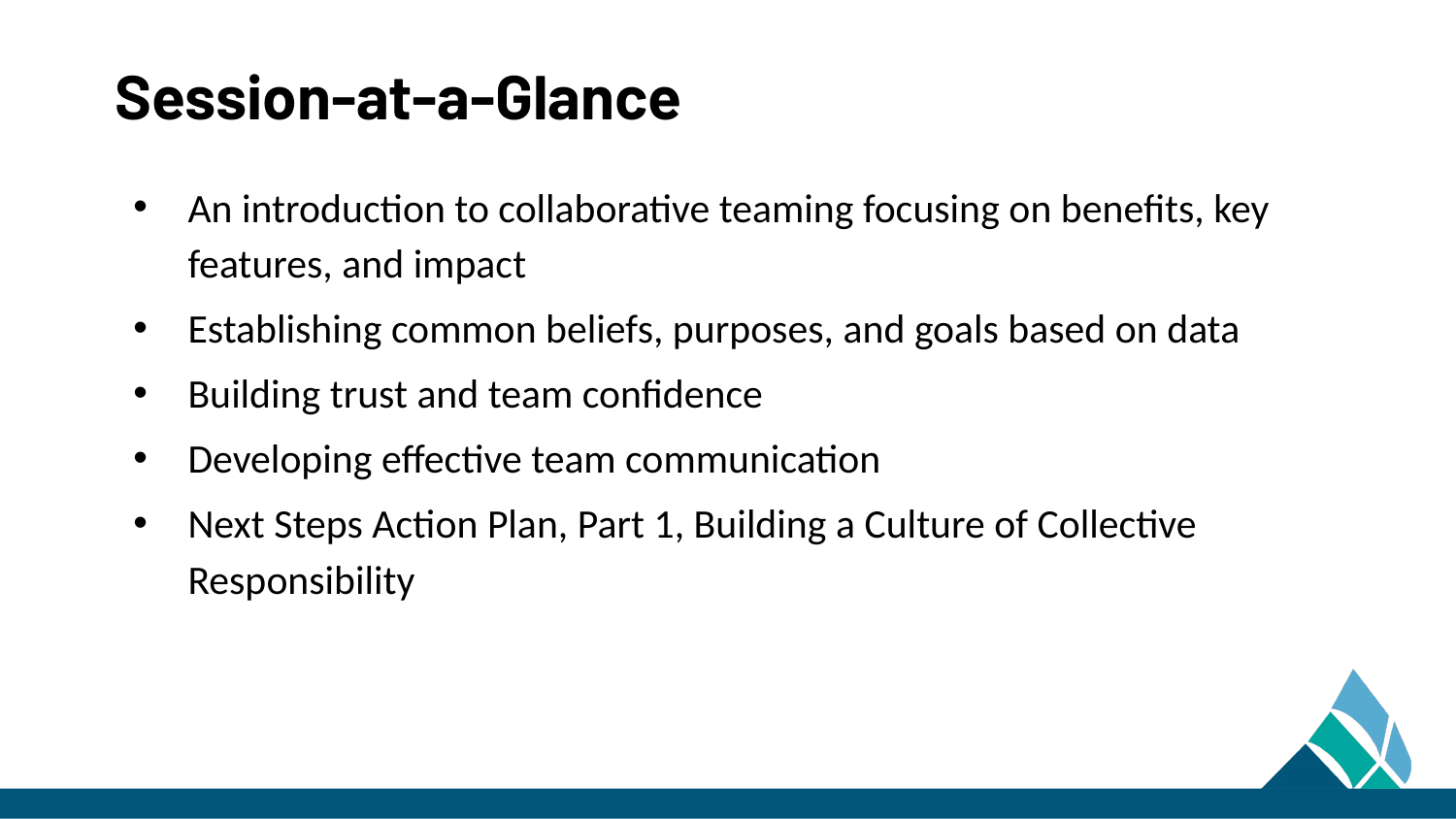

# Session-at-a-Glance
An introduction to collaborative teaming focusing on benefits, key features, and impact
Establishing common beliefs, purposes, and goals based on data
Building trust and team confidence
Developing effective team communication
Next Steps Action Plan, Part 1, Building a Culture of Collective Responsibility